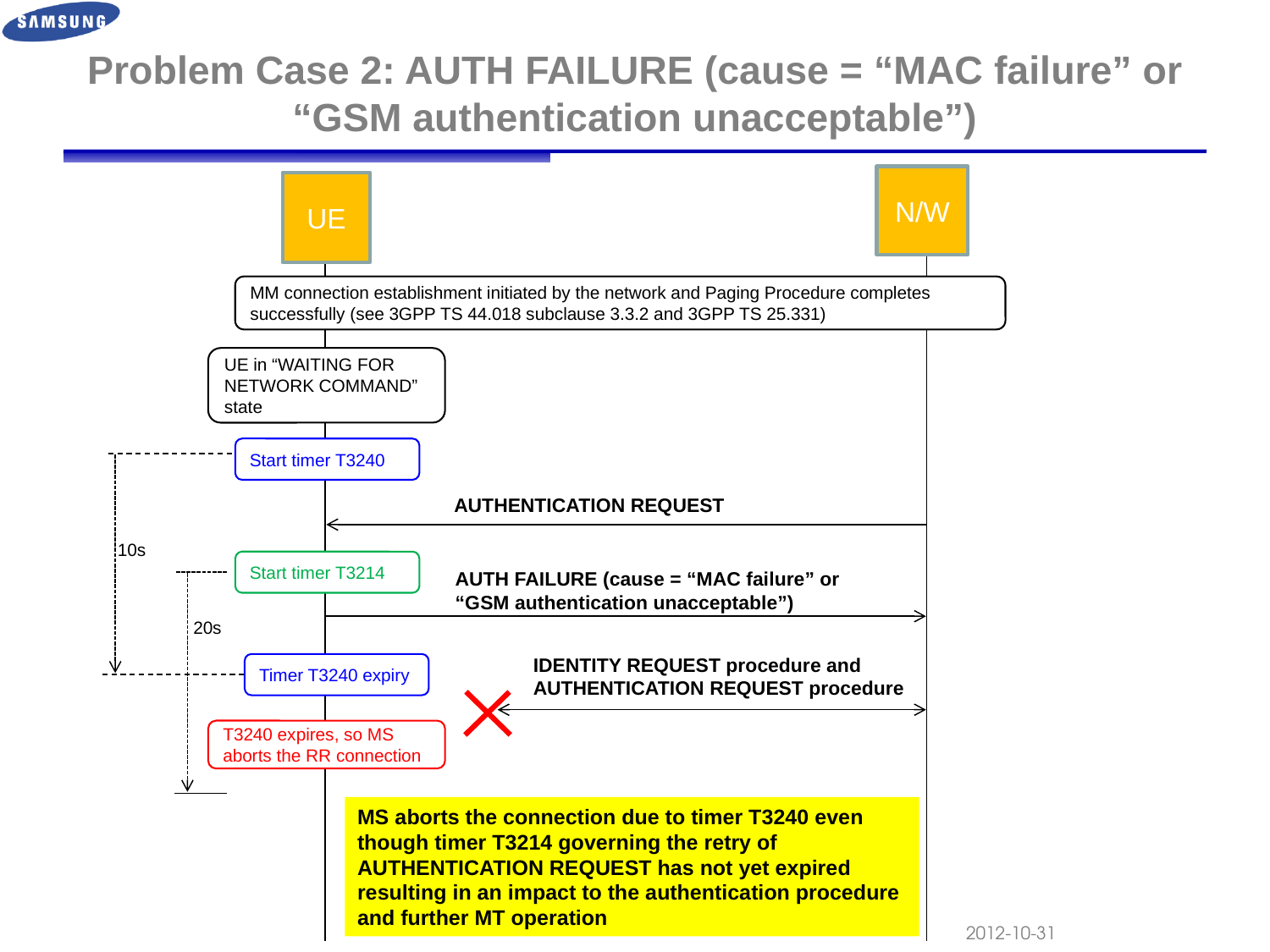

# Problem Case 2: AUTH FAILURE (cause = “MAC failure” or “GSM authentication unacceptable”)
N/W
UE
MM connection establishment initiated by the network and Paging Procedure completes successfully (see 3GPP TS 44.018 subclause 3.3.2 and 3GPP TS 25.331)
UE in “WAITING FOR NETWORK COMMAND” state
Start timer T3240
AUTHENTICATION REQUEST
10s
Start timer T3214
AUTH FAILURE (cause = “MAC failure” or “GSM authentication unacceptable”)
20s
IDENTITY REQUEST procedure and AUTHENTICATION REQUEST procedure
Timer T3240 expiry
T3240 expires, so MS aborts the RR connection
MS aborts the connection due to timer T3240 even though timer T3214 governing the retry of AUTHENTICATION REQUEST has not yet expired resulting in an impact to the authentication procedure and further MT operation
4
2012-10-31